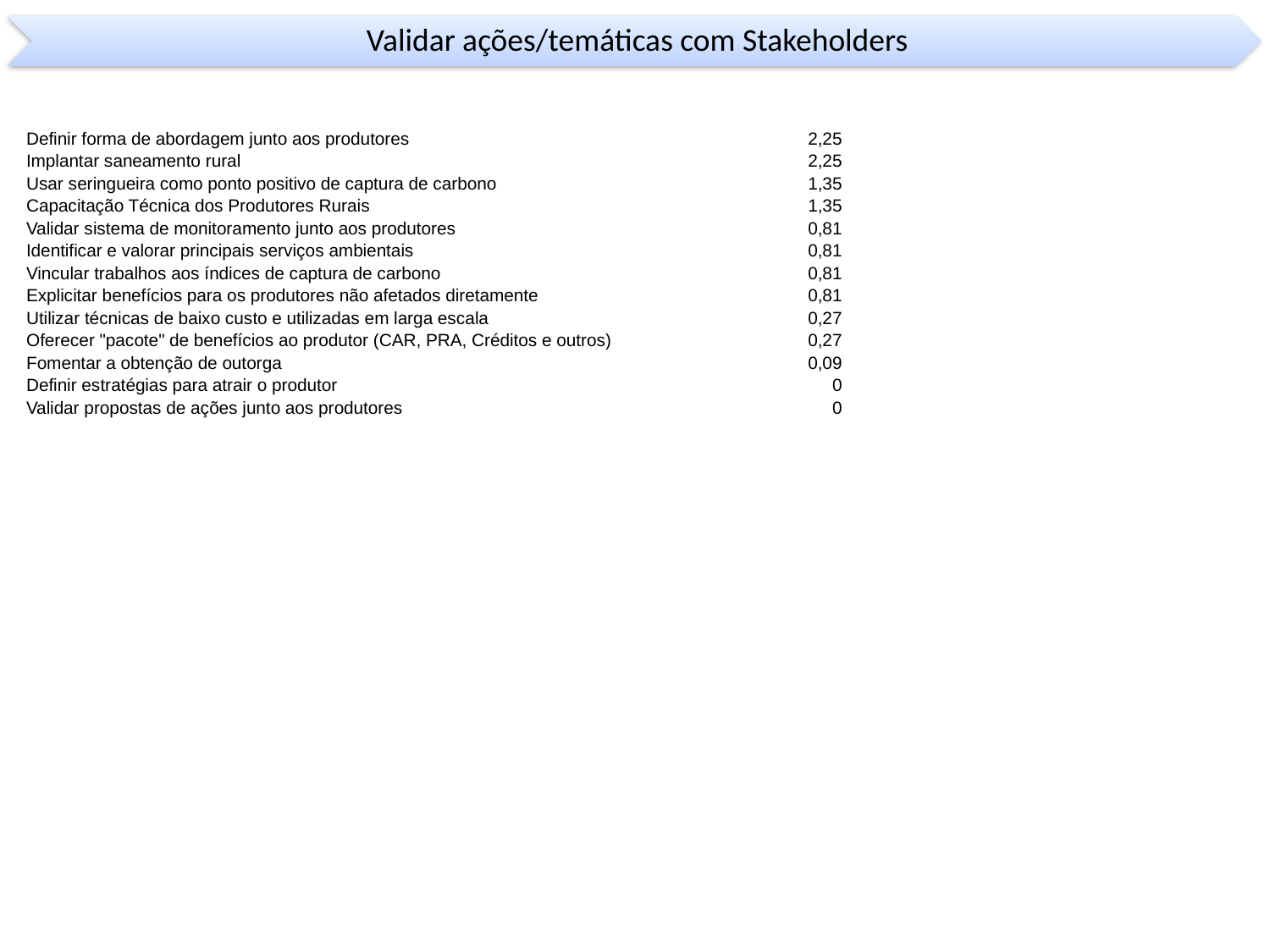

Validar ações/temáticas com Stakeholders
| Definir forma de abordagem junto aos produtores | 2,25 |
| --- | --- |
| Implantar saneamento rural | 2,25 |
| Usar seringueira como ponto positivo de captura de carbono | 1,35 |
| Capacitação Técnica dos Produtores Rurais | 1,35 |
| Validar sistema de monitoramento junto aos produtores | 0,81 |
| Identificar e valorar principais serviços ambientais | 0,81 |
| Vincular trabalhos aos índices de captura de carbono | 0,81 |
| Explicitar benefícios para os produtores não afetados diretamente | 0,81 |
| Utilizar técnicas de baixo custo e utilizadas em larga escala | 0,27 |
| Oferecer "pacote" de benefícios ao produtor (CAR, PRA, Créditos e outros) | 0,27 |
| Fomentar a obtenção de outorga | 0,09 |
| Definir estratégias para atrair o produtor | 0 |
| Validar propostas de ações junto aos produtores | 0 |